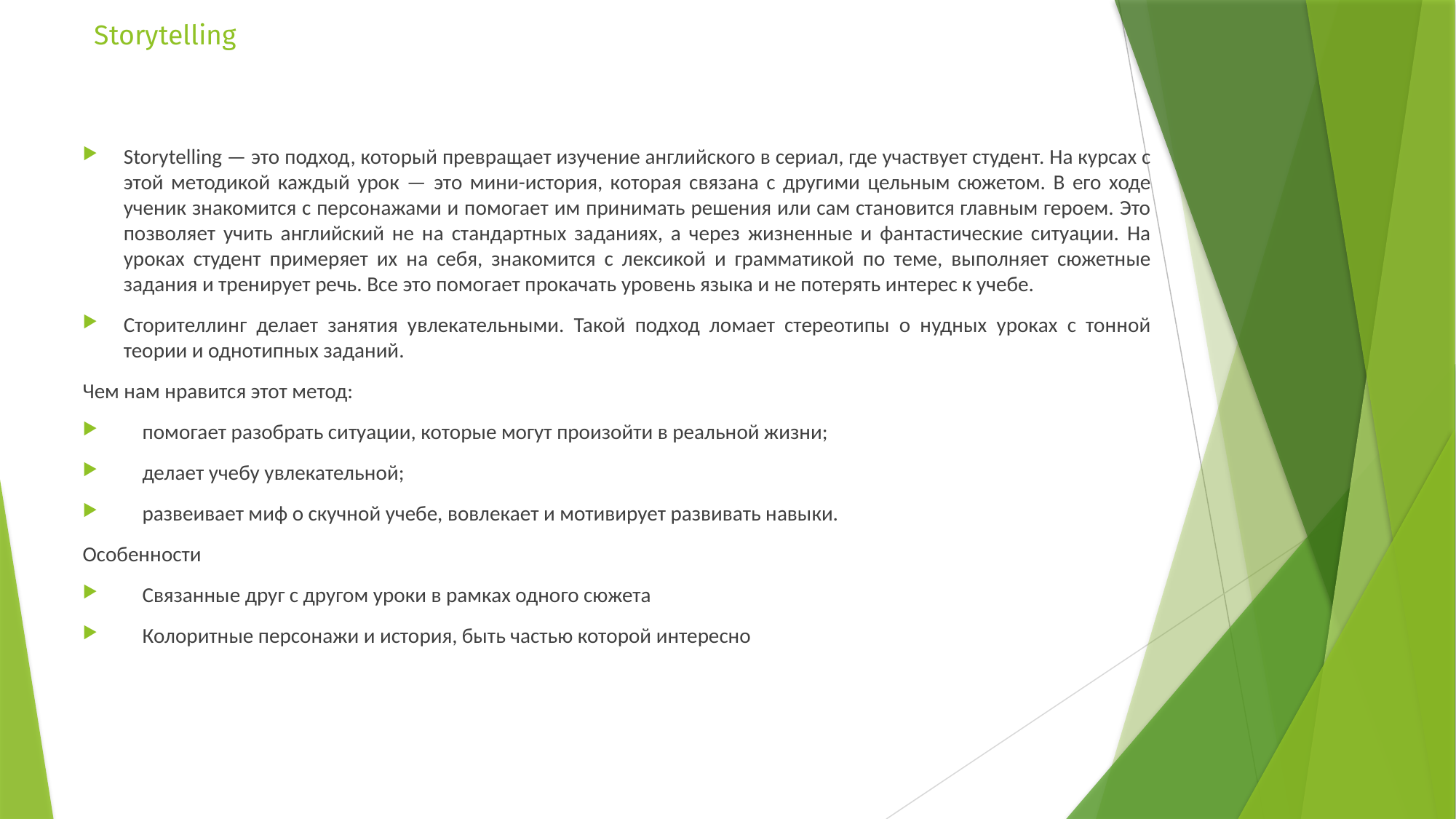

# Storytelling

Storytelling — это подход, который превращает изучение английского в сериал, где участвует студент. На курсах с этой методикой каждый урок — это мини-история, которая связана с другими цельным сюжетом. В его ходе ученик знакомится с персонажами и помогает им принимать решения или сам становится главным героем. Это позволяет учить английский не на стандартных заданиях, а через жизненные и фантастические ситуации. На уроках студент примеряет их на себя, знакомится с лексикой и грамматикой по теме, выполняет сюжетные задания и тренирует речь. Все это помогает прокачать уровень языка и не потерять интерес к учебе.
Сторителлинг делает занятия увлекательными. Такой подход ломает стереотипы о нудных уроках с тонной теории и однотипных заданий.
Чем нам нравится этот метод:
    помогает разобрать ситуации, которые могут произойти в реальной жизни;
    делает учебу увлекательной;
    развеивает миф о скучной учебе, вовлекает и мотивирует развивать навыки.
Особенности
    Связанные друг с другом уроки в рамках одного сюжета
    Колоритные персонажи и история, быть частью которой интересно